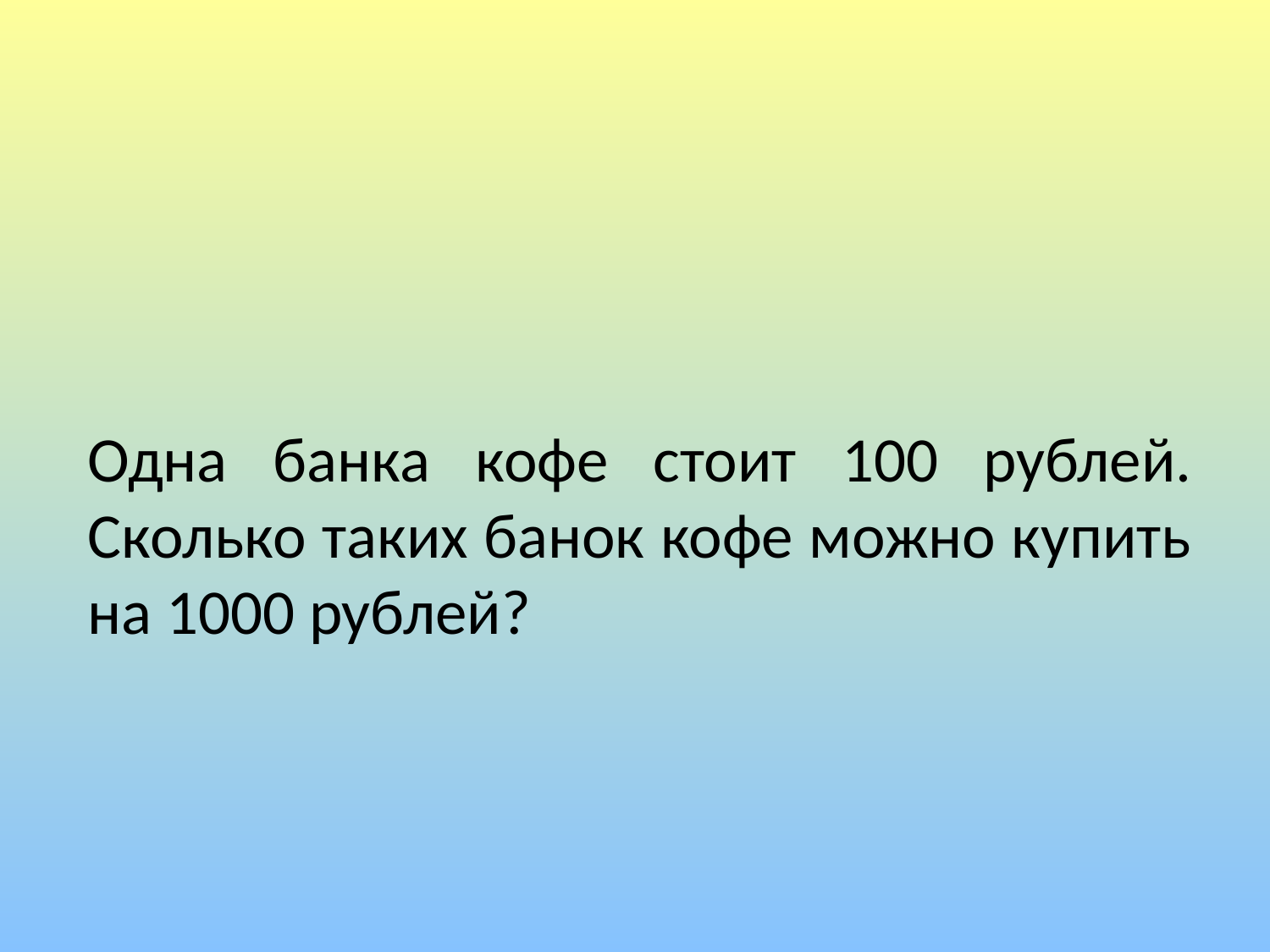

#

Одна банка кофе стоит 100 рублей. Сколько таких банок кофе можно купить на 1000 рублей?